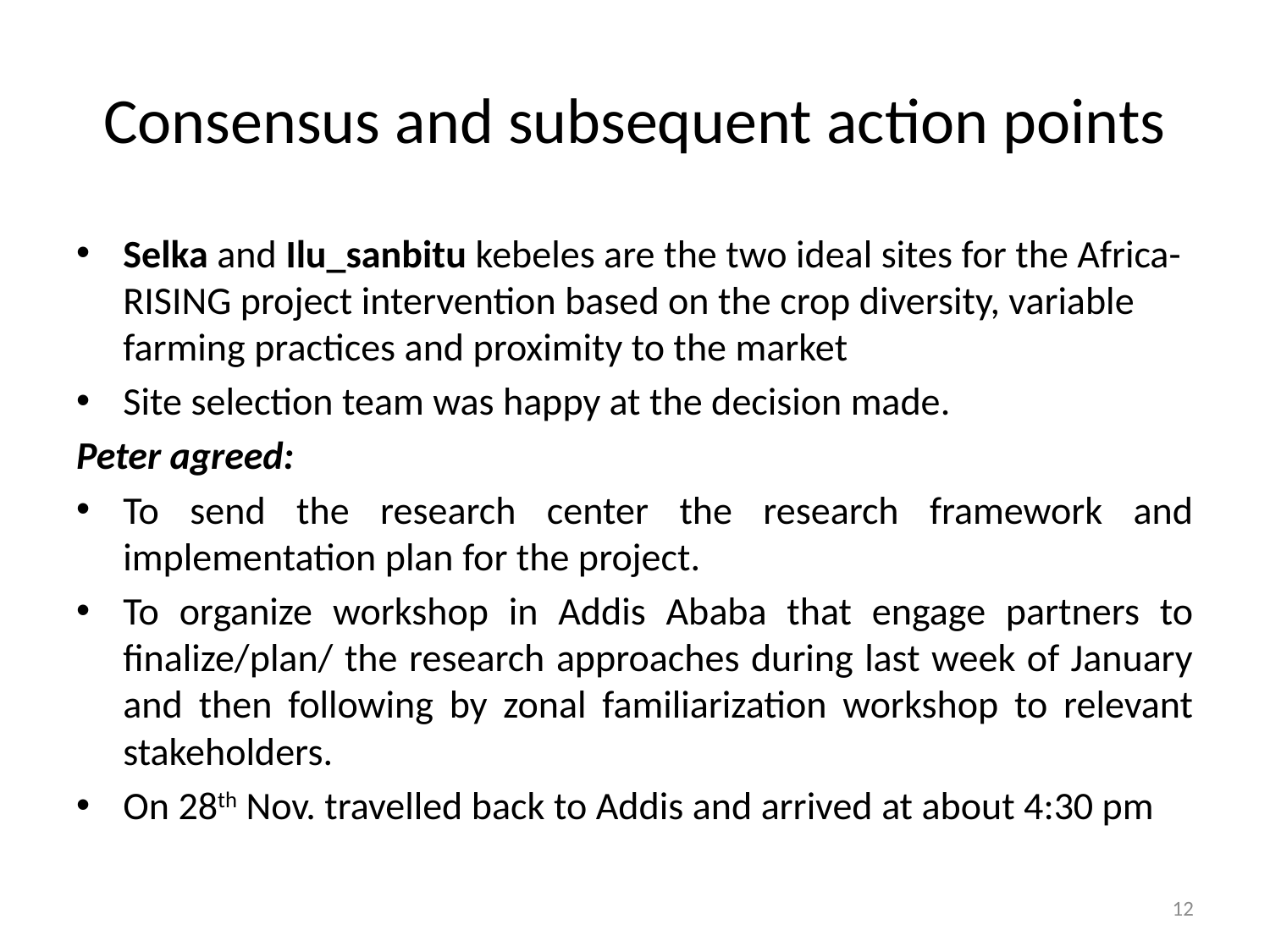

# Consensus and subsequent action points
Selka and Ilu_sanbitu kebeles are the two ideal sites for the Africa-RISING project intervention based on the crop diversity, variable farming practices and proximity to the market
Site selection team was happy at the decision made.
Peter agreed:
To send the research center the research framework and implementation plan for the project.
To organize workshop in Addis Ababa that engage partners to finalize/plan/ the research approaches during last week of January and then following by zonal familiarization workshop to relevant stakeholders.
On 28th Nov. travelled back to Addis and arrived at about 4:30 pm

12